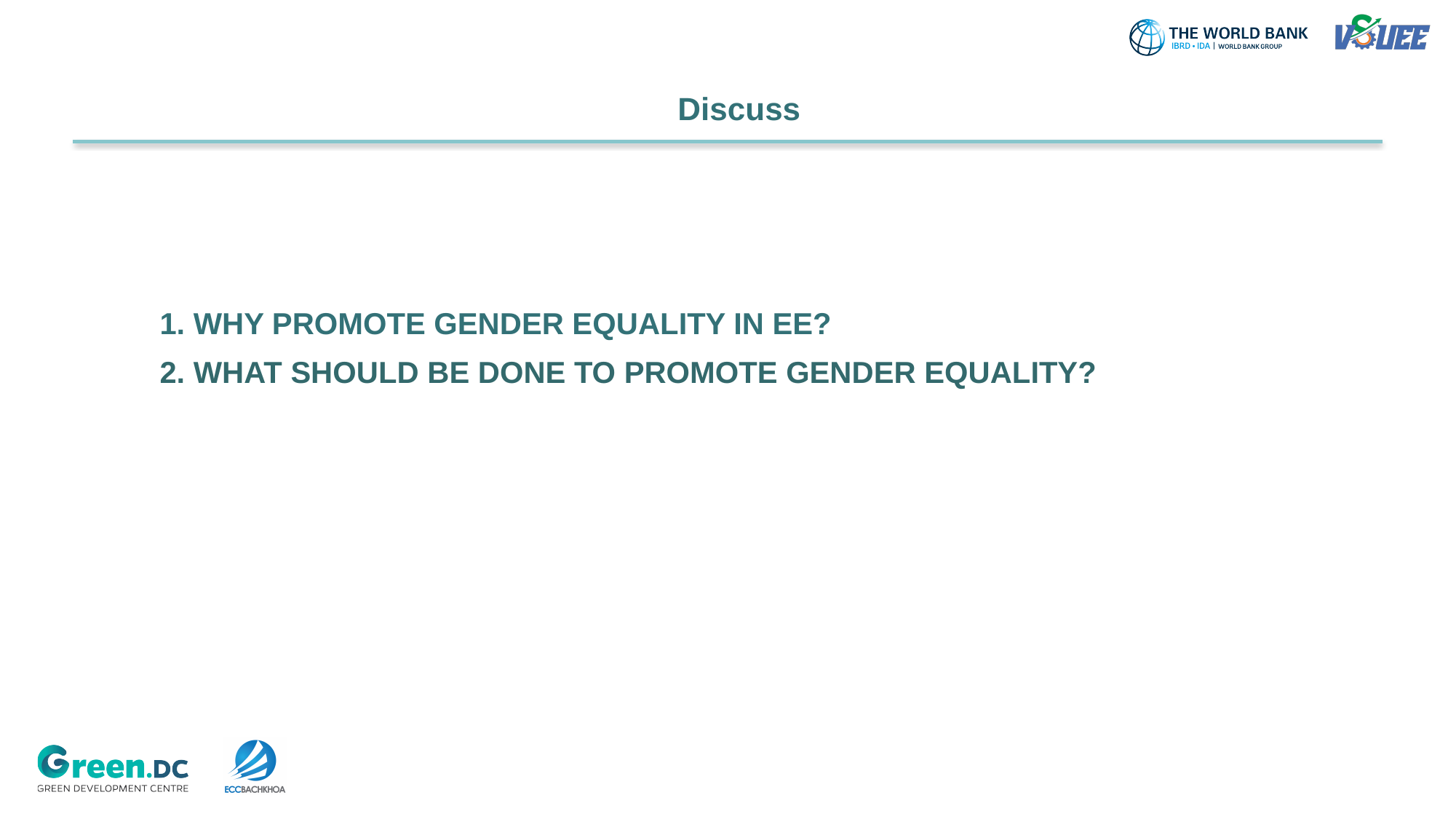

# Discuss
1. WHY PROMOTE GENDER EQUALITY IN EE?
2. WHAT SHOULD BE DONE TO PROMOTE GENDER EQUALITY?